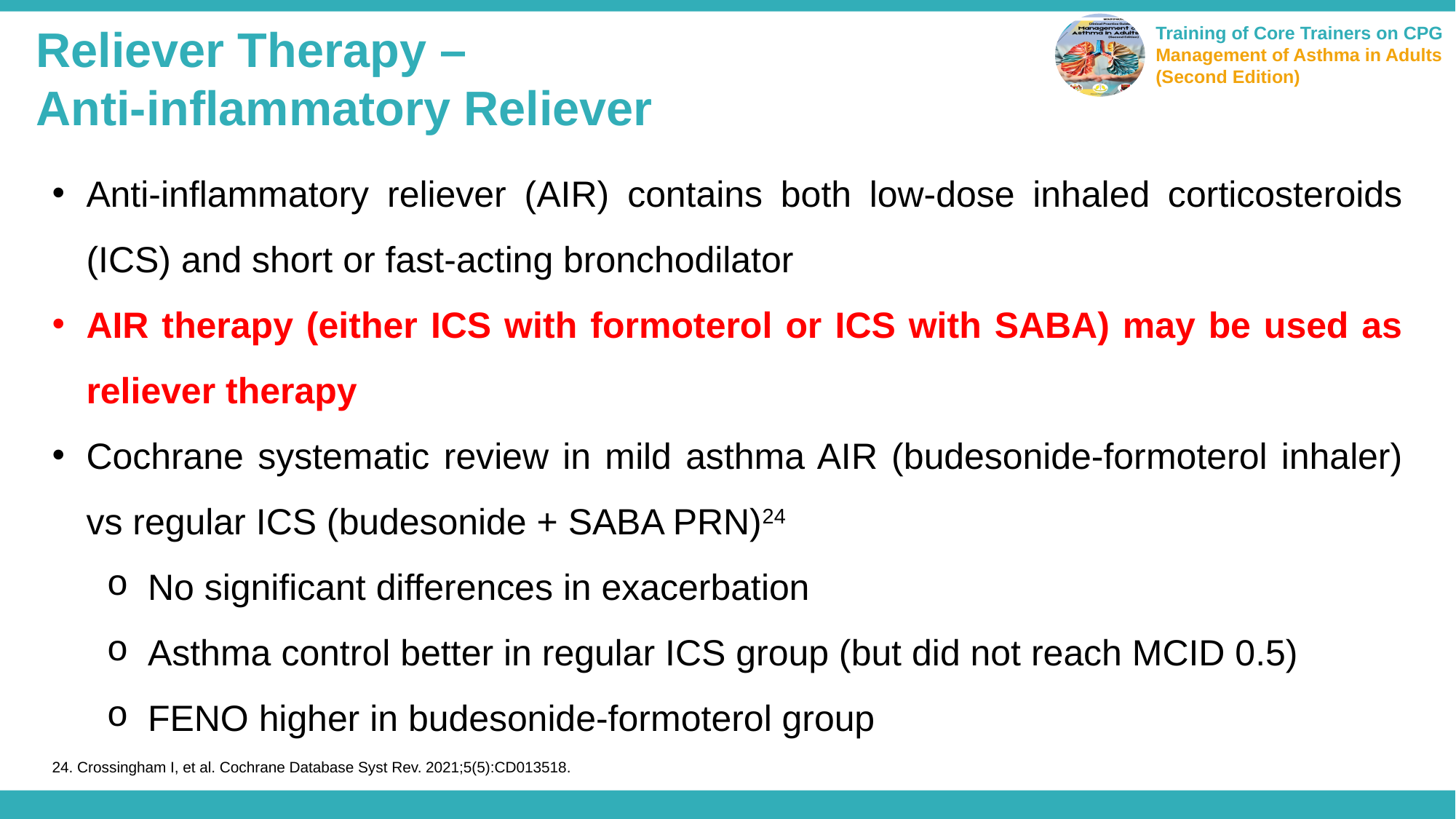

Reliever Therapy –
Anti-inflammatory Reliever
Anti-inflammatory reliever (AIR) contains both low-dose inhaled corticosteroids (ICS) and short or fast-acting bronchodilator
AIR therapy (either ICS with formoterol or ICS with SABA) may be used as reliever therapy
Cochrane systematic review in mild asthma AIR (budesonide-formoterol inhaler) vs regular ICS (budesonide + SABA PRN)24
No significant differences in exacerbation
Asthma control better in regular ICS group (but did not reach MCID 0.5)
FENO higher in budesonide-formoterol group
24. Crossingham I, et al. Cochrane Database Syst Rev. 2021;5(5):CD013518.